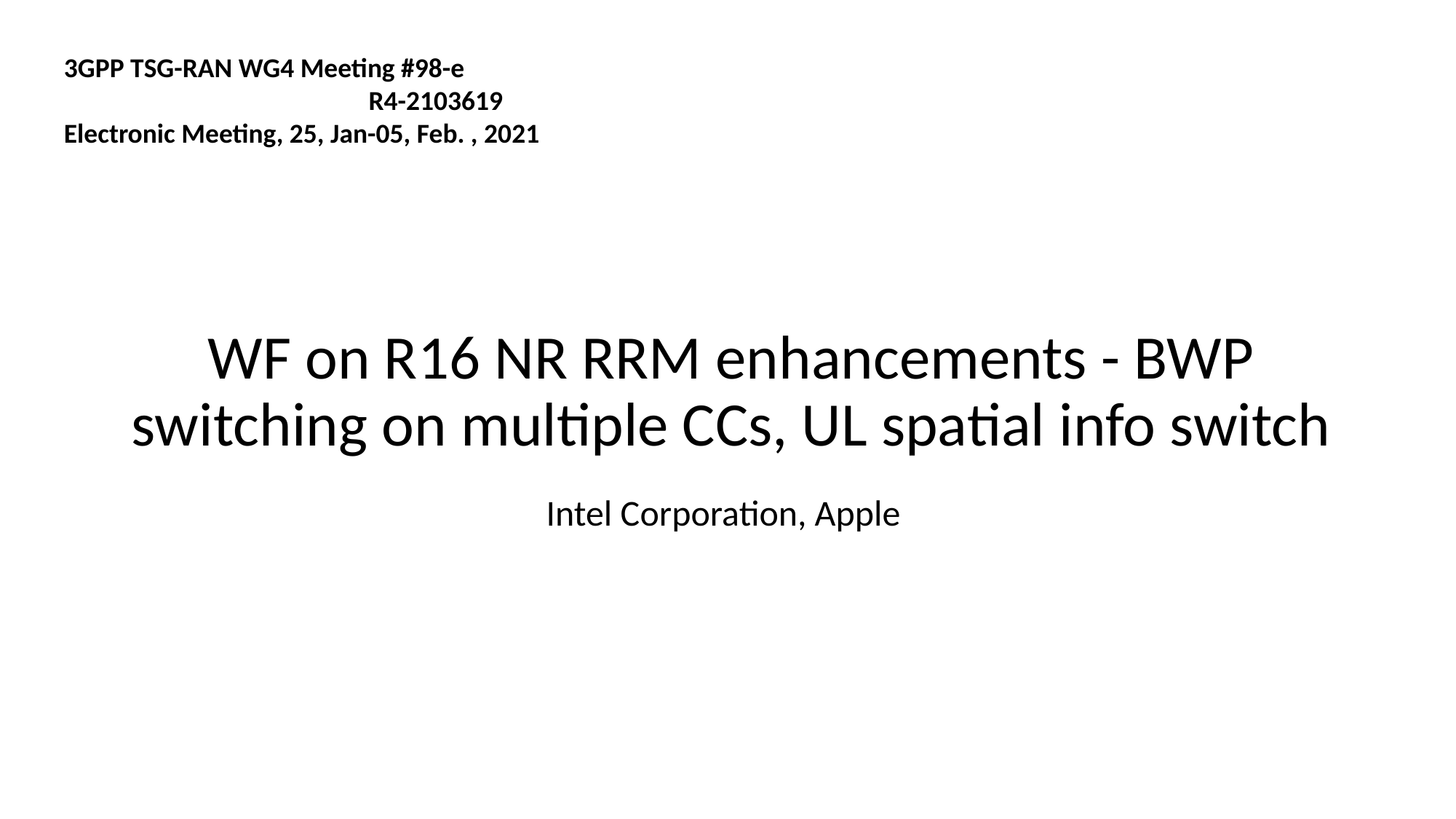

3GPP TSG-RAN WG4 Meeting #98-e                            	            								              R4-2103619
Electronic Meeting, 25, Jan-05, Feb. , 2021

# WF on R16 NR RRM enhancements - BWP switching on multiple CCs, UL spatial info switch

Intel Corporation, Apple